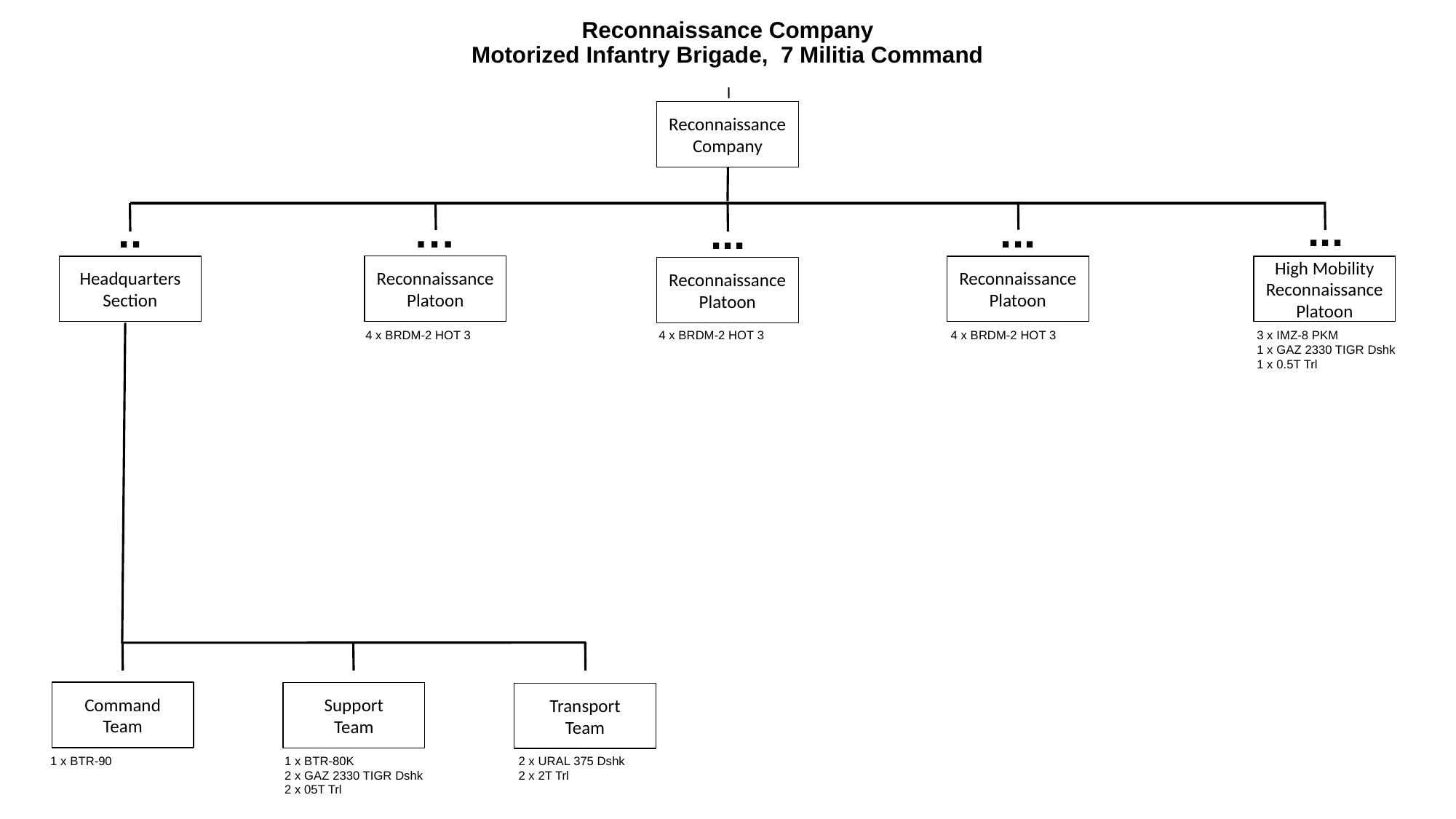

# Reconnaissance Company Motorized Infantry Brigade,  7 Militia Command
I
Reconnaissance Company
...
..
…
...
...
Reconnaissance Platoon
Headquarters
Section
Reconnaissance Platoon
High Mobility Reconnaissance Platoon
Reconnaissance Platoon
4 x BRDM-2 HOT 3
4 x BRDM-2 HOT 3
4 x BRDM-2 HOT 3
3 x IMZ-8 PKM
1 x GAZ 2330 TIGR Dshk
1 x 0.5T Trl
Command
Team
Support
Team
Transport
Team
1 x BTR-90
1 x BTR-80K
2 x GAZ 2330 TIGR Dshk
2 x 05T Trl
2 x URAL 375 Dshk
2 x 2T Trl